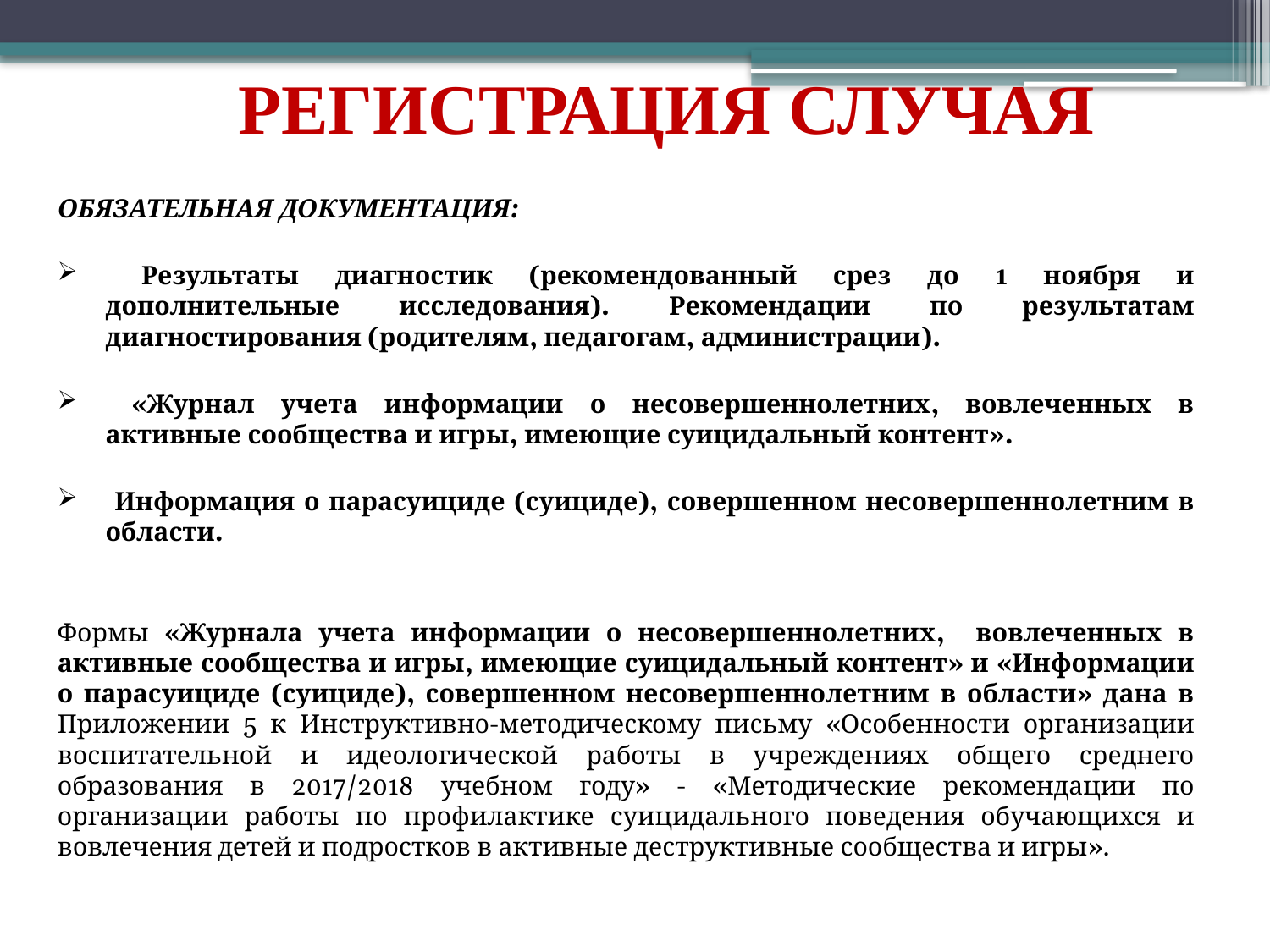

# РЕГИСТРАЦИЯ СЛУЧАЯ
ОБЯЗАТЕЛЬНАЯ ДОКУМЕНТАЦИЯ:

 Результаты диагностик (рекомендованный срез до 1 ноября и дополнительные исследования). Рекомендации по результатам диагностирования (родителям, педагогам, администрации).

 «Журнал учета информации о несовершеннолетних, вовлеченных в активные сообщества и игры, имеющие суицидальный контент».

 Информация о парасуициде (суициде), совершенном несовершеннолетним в области.

Формы «Журнала учета информации о несовершеннолетних,  вовлеченных в активные сообщества и игры, имеющие суицидальный контент» и «Информации о парасуициде (суициде), совершенном несовершеннолетним в области» дана в Приложении 5 к Инструктивно-методическому письму «Особенности организации воспитательной и идеологической работы в учреждениях общего среднего образования в 2017/2018 учебном году» - «Методические рекомендации по организации работы по профилактике суицидального поведения обучающихся и вовлечения детей и подростков в активные деструктивные сообщества и игры».